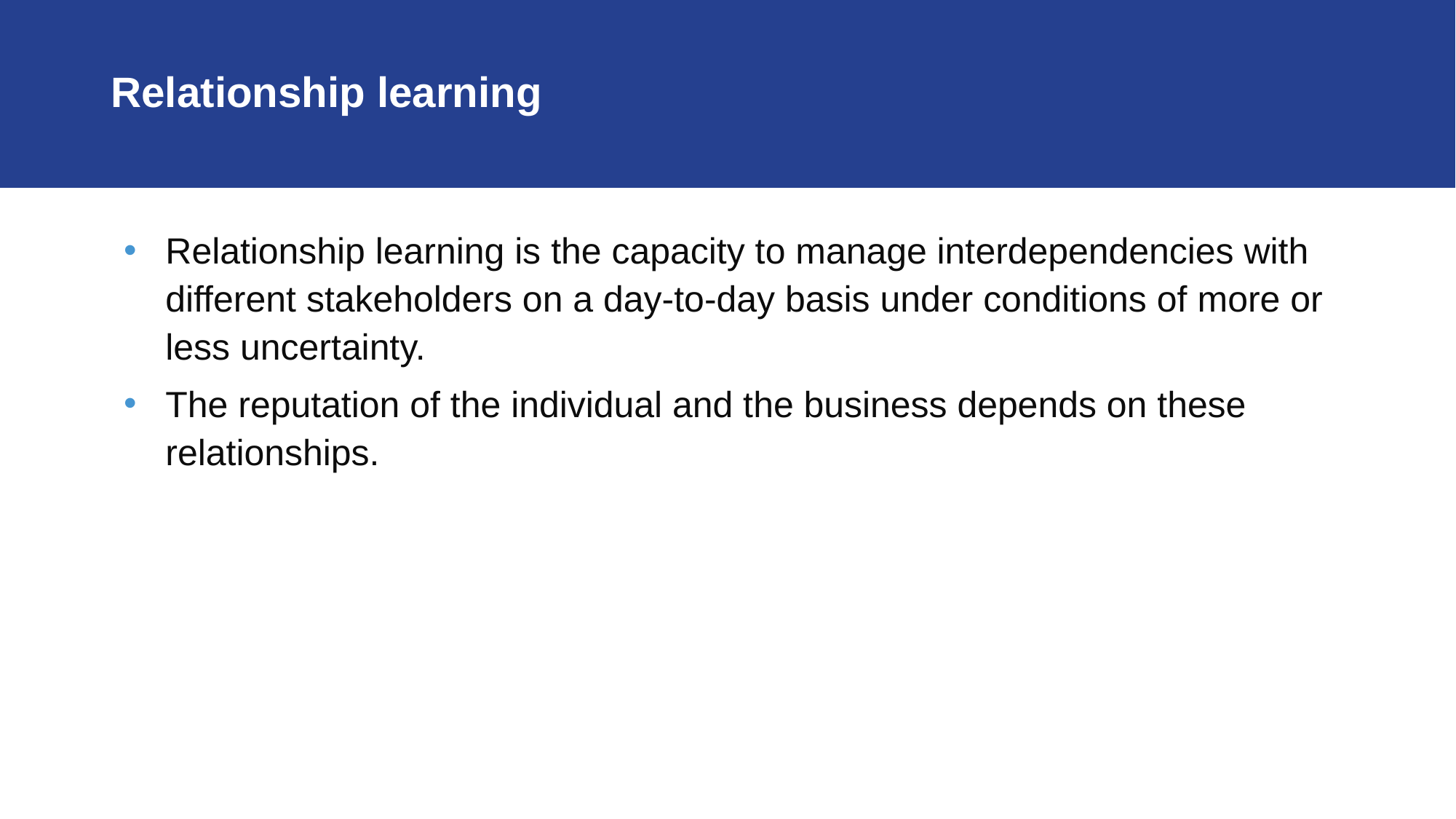

# Relationship learning
Relationship learning is the capacity to manage interdependencies with different stakeholders on a day-to-day basis under conditions of more or less uncertainty.
The reputation of the individual and the business depends on these relationships.